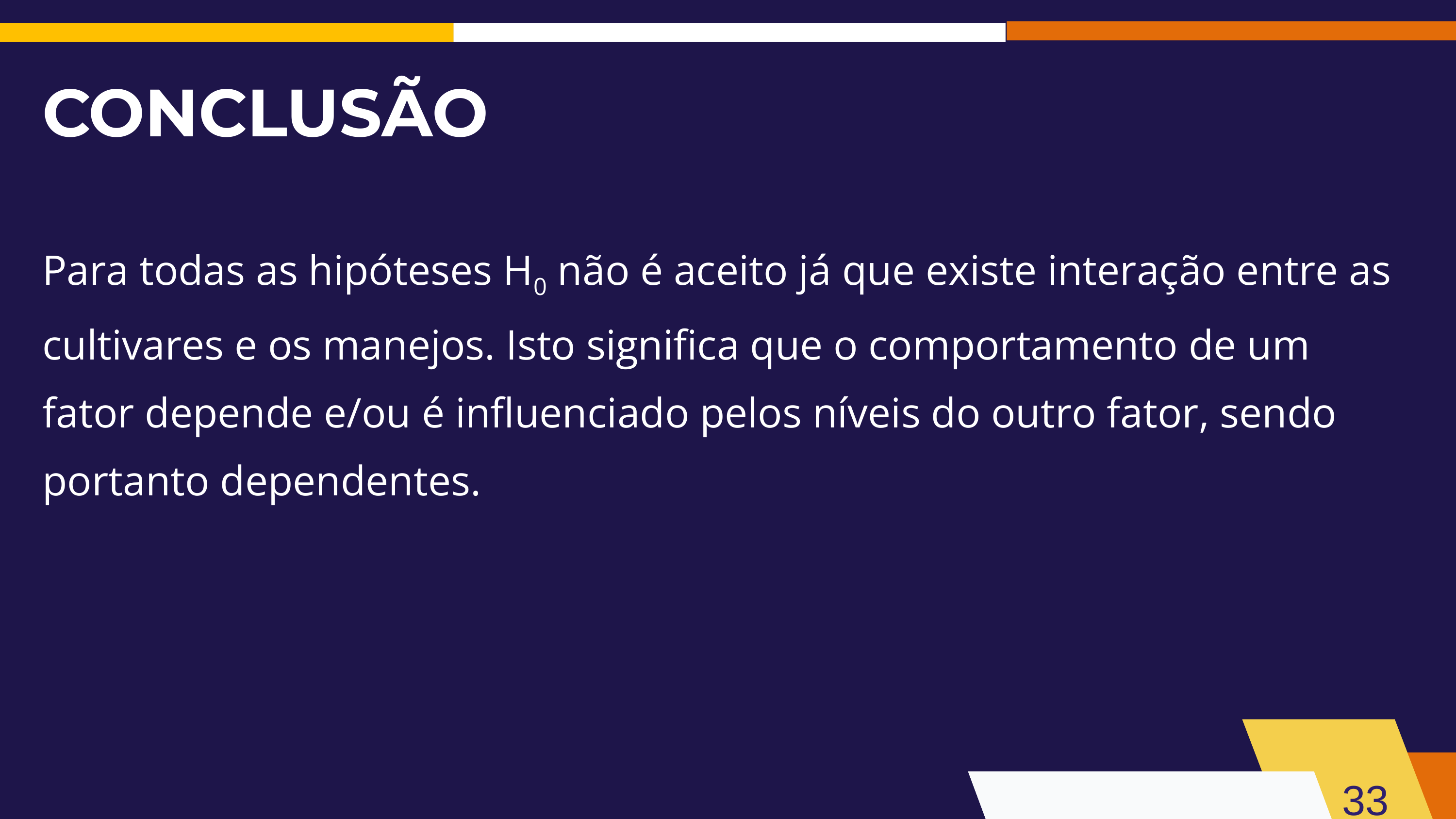

CONCLUSÃO
Para todas as hipóteses H0 não é aceito já que existe interação entre as cultivares e os manejos. Isto significa que o comportamento de um fator depende e/ou é influenciado pelos níveis do outro fator, sendo portanto dependentes.

38

33